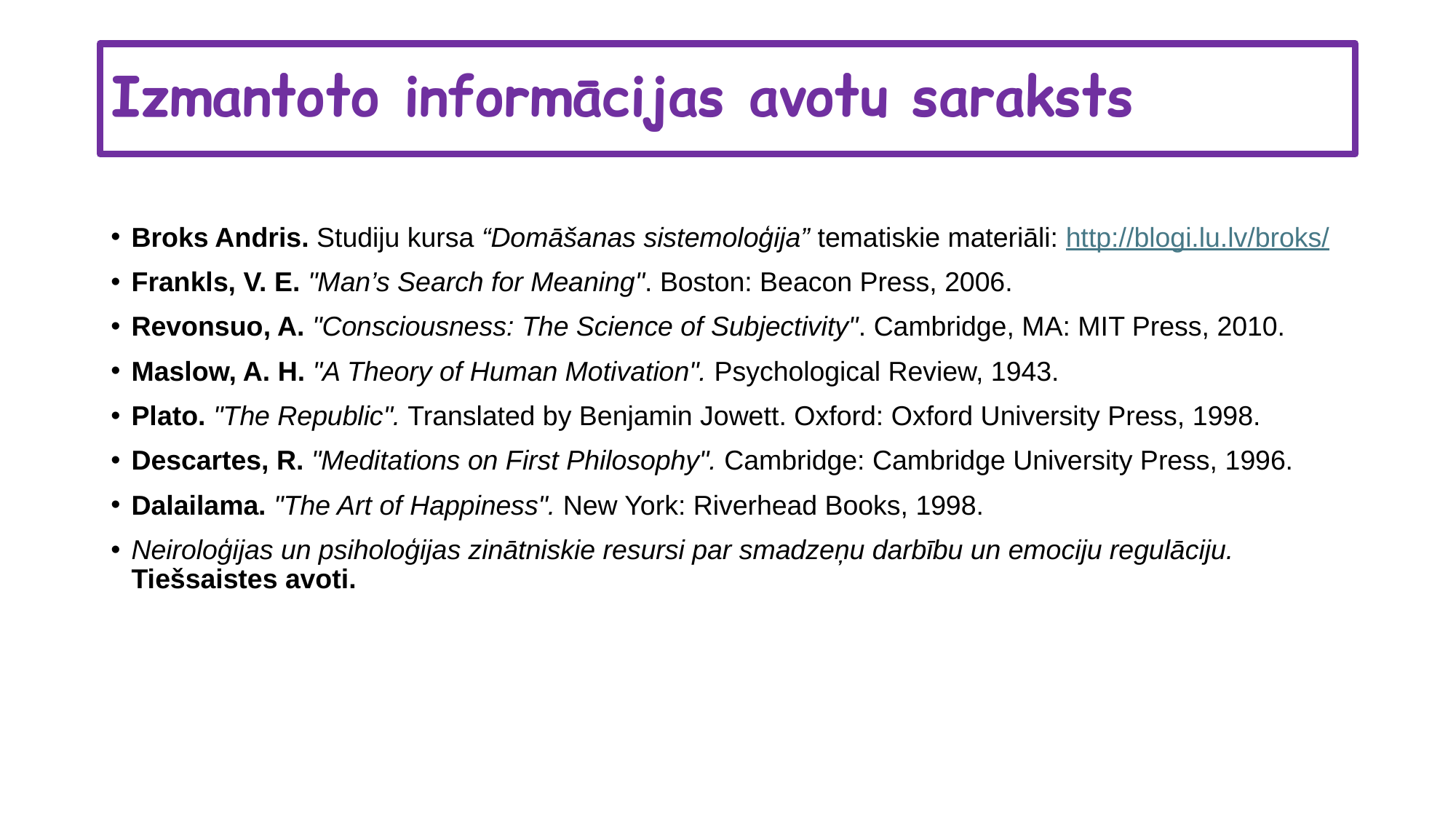

# Izmantoto informācijas avotu saraksts
Broks Andris. Studiju kursa “Domāšanas sistemoloģija” tematiskie materiāli: http://blogi.lu.lv/broks/
Frankls, V. E. "Man’s Search for Meaning". Boston: Beacon Press, 2006.
Revonsuo, A. "Consciousness: The Science of Subjectivity". Cambridge, MA: MIT Press, 2010.
Maslow, A. H. "A Theory of Human Motivation". Psychological Review, 1943.
Plato. "The Republic". Translated by Benjamin Jowett. Oxford: Oxford University Press, 1998.
Descartes, R. "Meditations on First Philosophy". Cambridge: Cambridge University Press, 1996.
Dalailama. "The Art of Happiness". New York: Riverhead Books, 1998.
Neiroloģijas un psiholoģijas zinātniskie resursi par smadzeņu darbību un emociju regulāciju. Tiešsaistes avoti.